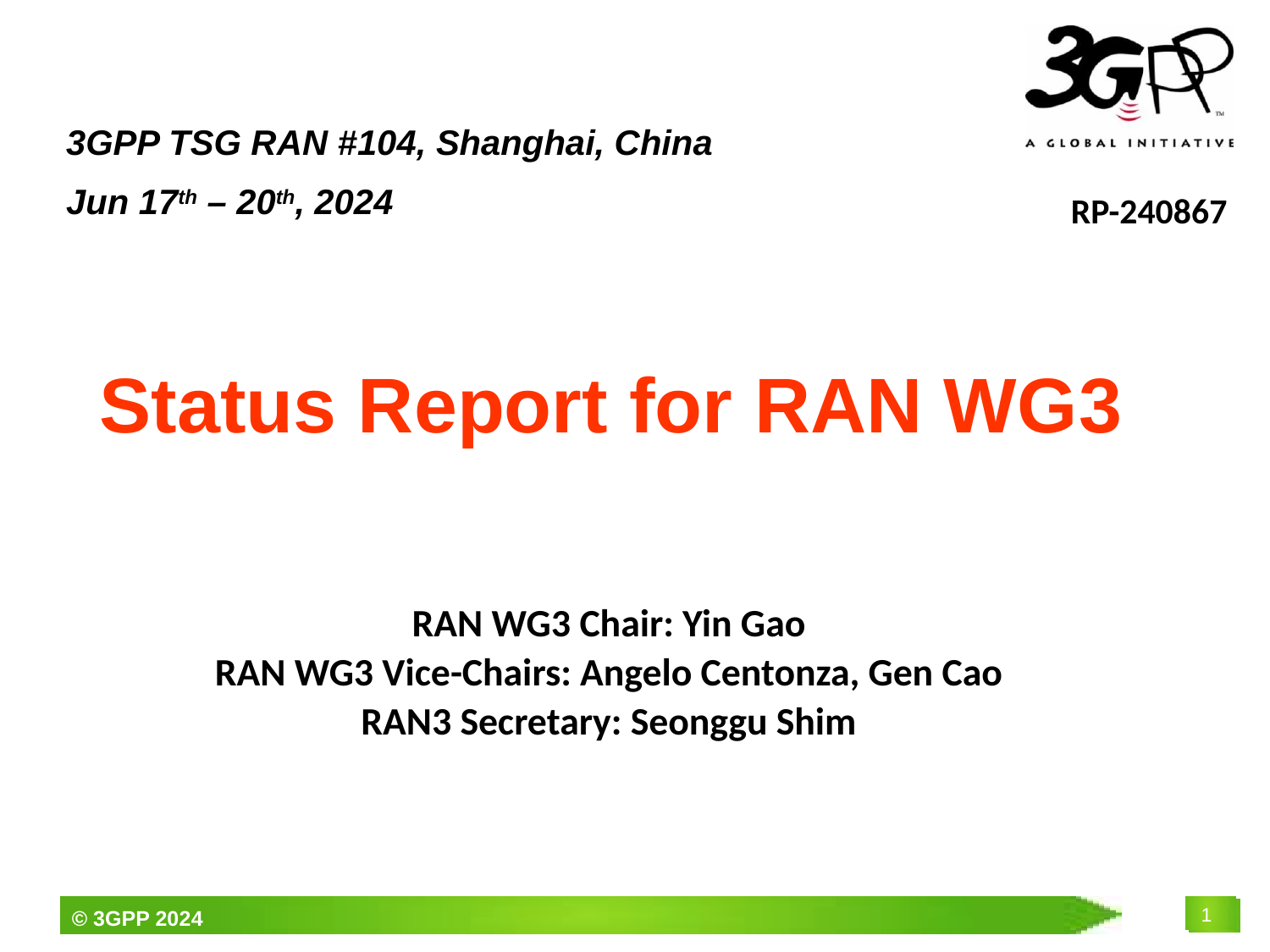

3GPP TSG RAN #104, Shanghai, China
Jun 17th – 20th, 2024
RP-240867

Status Report for RAN WG3
# RAN WG3 Chair: Yin Gao
RAN WG3 Vice-Chairs: Angelo Centonza, Gen Cao
RAN3 Secretary: Seonggu Shim